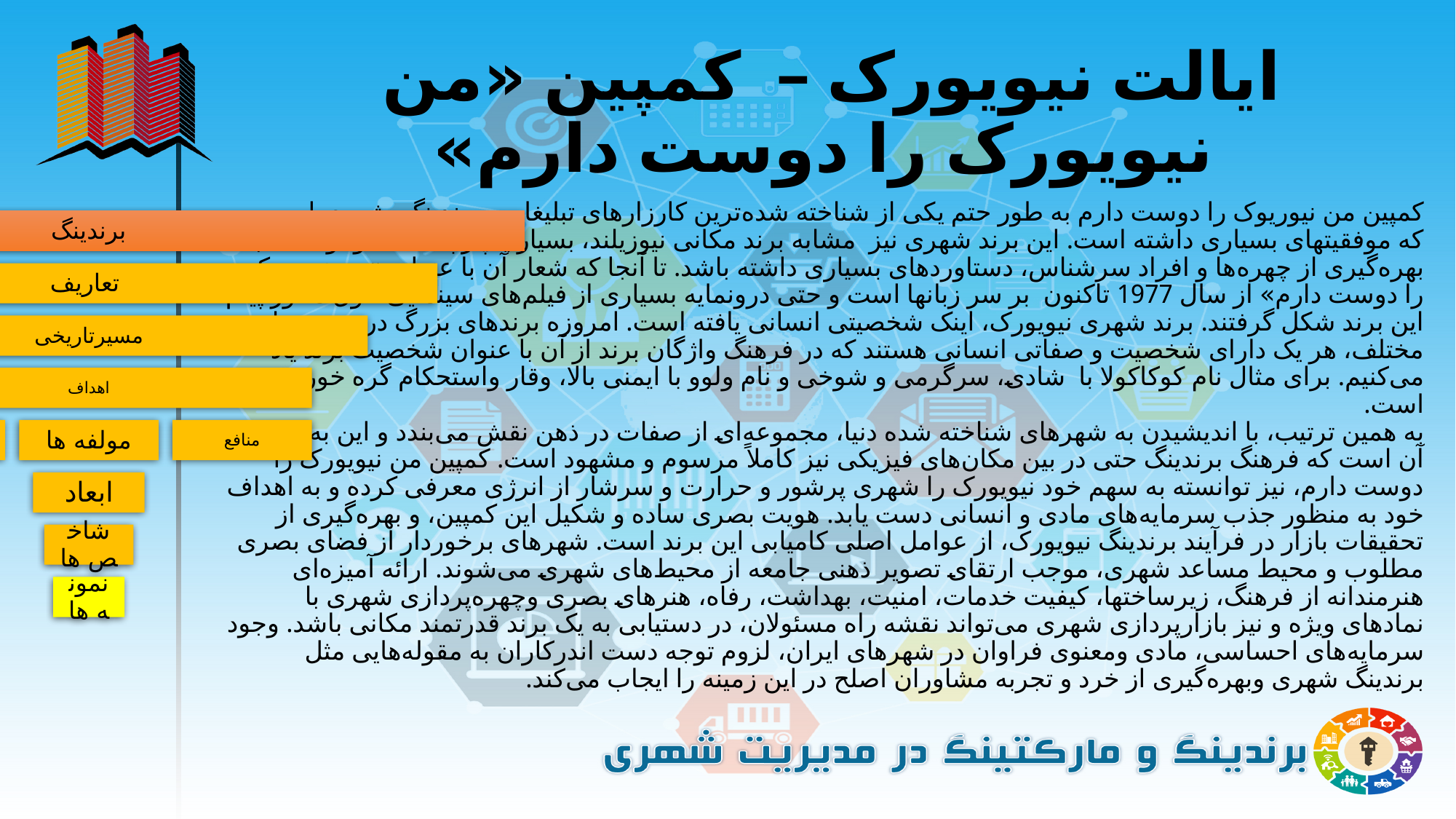

# ایالت نیویورک –  کمپین «من  نیویورک را دوست دارم»
کمپین من نیوریوک را دوست دارم به طور حتم یکی از شناخته شده‌ترین کارزارهای تبلیغات وبرندینگ  شهری است، که موفقیتهای بسیاری داشته است. این برند شهری نیز  مشابه برند مکانی نیوزیلند، بسیار یکپارچه است و توانسته با بهره‌گیری از چهره‌ها و افراد سرشناس، دستاوردهای بسیاری داشته باشد. تا آنجا که شعار آن با عنوان «من نیویورک را دوست دارم» از سال 1977 تاکنون  بر سر زبانها است و حتی درونمایه بسیاری از فیلم‌های سینمایی حول محور پیام این برند شکل گرفتند. برند شهری نیویورک، اینک شخصیتی انسانی یافته است. امروزه برندهای بزرگ در عرصه‌های مختلف، هر یک دارای شخصیت و صفاتی انسانی هستند که در فرهنگ واژگان برند از آن با عنوان شخصیت برند یاد می‌کنیم. برای مثال نام کوکاکولا با  شادی، سرگرمی و شوخی و نام ولوو با ایمنی بالا، وقار واستحکام گره خورده است.
به همین ترتیب، با اندیشیدن به شهرهای شناخته شده دنیا، مجموعه‌ای از صفات در ذهن نقش می‌بندد و این به  معنای آن است که فرهنگ برندینگ حتی در بین مکان‌های فیزیکی نیز کاملاً مرسوم و مشهود است. کمپین من نیویورک را دوست دارم، نیز توانسته به سهم خود نیویورک را شهری پرشور و حرارت و سرشار از انرژی معرفی کرده و به اهداف خود به منظور جذب سرمایه‌های مادی و انسانی دست یابد. هویت بصری ساده و شکیل این کمپین، و بهره‌گیری از تحقیقات بازار در فرآیند برندینگ نیویورک، از عوامل اصلی کامیابی این برند است. شهرهای برخوردار از فضای بصری مطلوب و محیط مساعد شهری، موجب ارتقای تصویر ذهنی جامعه از محیط‌های شهری می‌شوند. ارائه آمیز‌ه‌ای هنرمندانه از فرهنگ، زیرساختها، کیفیت خدمات، امنیت، بهداشت، رفاه، هنرهای بصری وچهره‌پردازی شهری با نمادهای ویژه و نیز بازارپردازی شهری می‌تواند نقشه راه مسئولان، در دستیابی به یک برند قدرتمند مکانی باشد. وجود سرمایه‌های احساسی، مادی ومعنوی فراوان در شهرهای ایران، لزوم توجه دست اندرکاران به مقوله‌هایی مثل برندینگ شهری وبهره‌گیری از خرد و تجربه مشاوران اصلح در این زمینه را ایجاب می‌کند.

برندینگ
تعاریف
مسیرتاریخی
اهداف
مولفه ها
منافع
ابعاد
شاخص ها
نمونه ها